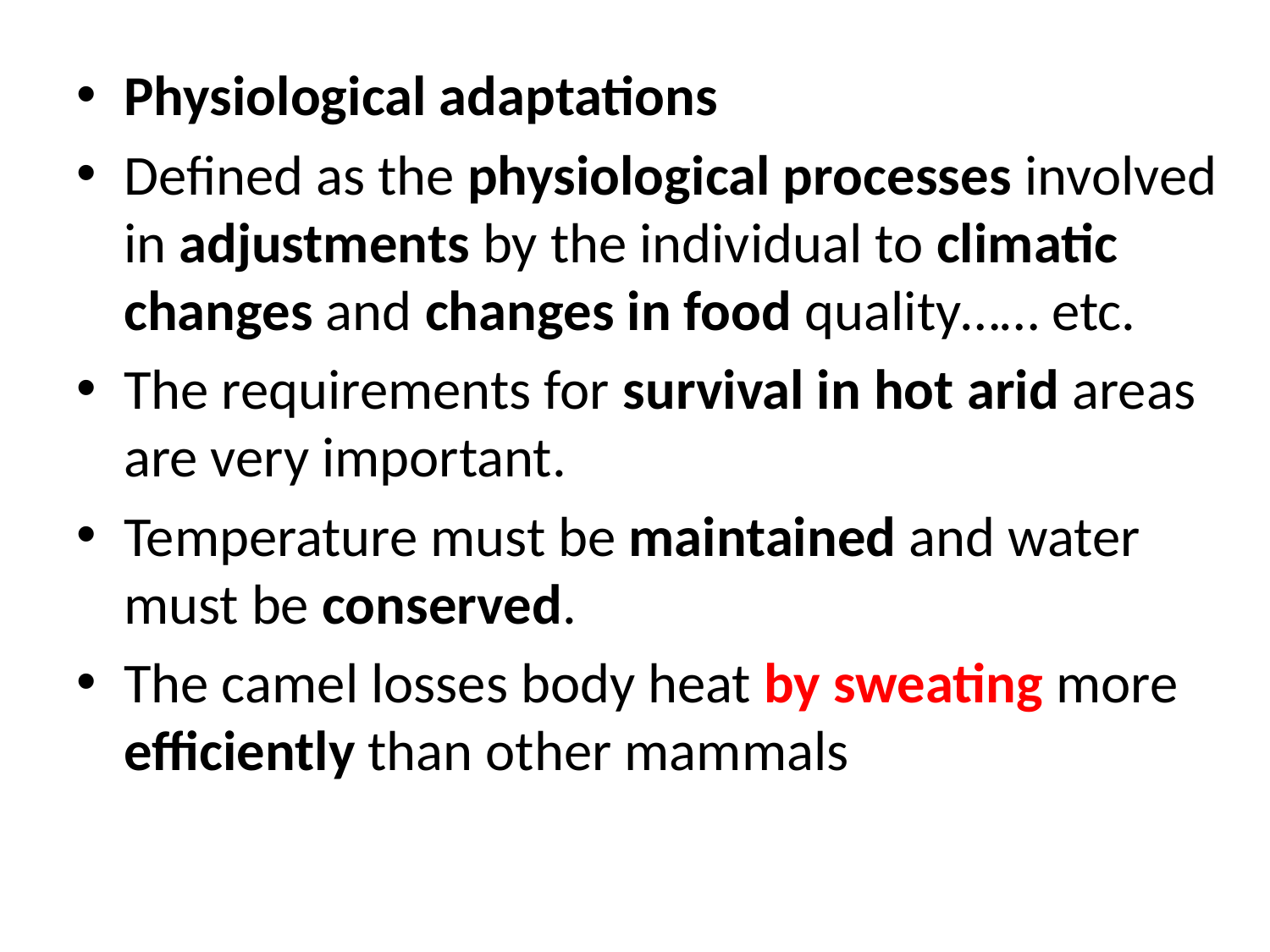

Physiological adaptations
Defined as the physiological processes involved in adjustments by the individual to climatic changes and changes in food quality…… etc.
The requirements for survival in hot arid areas are very important.
Temperature must be maintained and water must be conserved.
The camel losses body heat by sweating more efficiently than other mammals